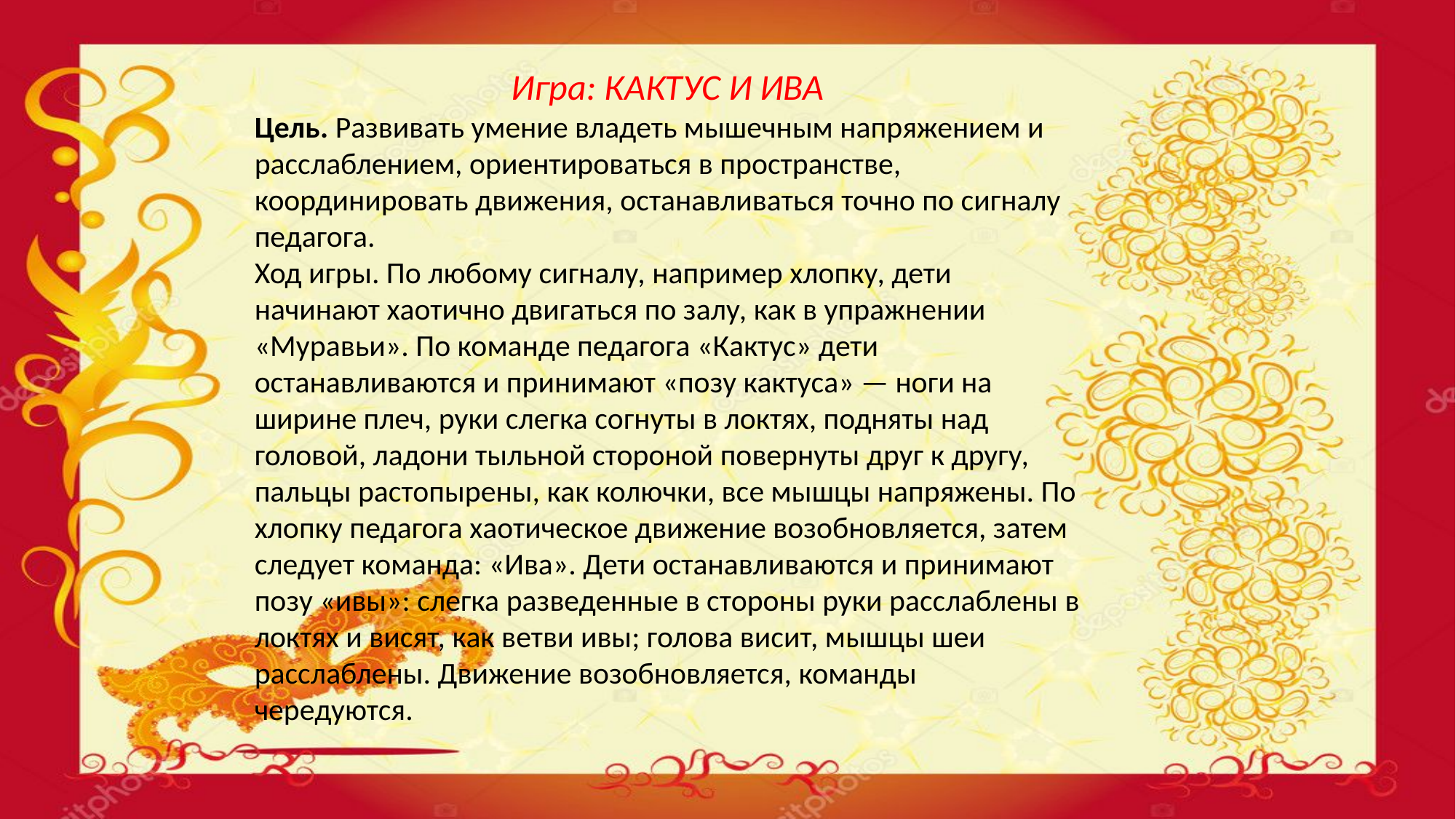

Игра: КАКТУС И ИВА
Цель. Развивать умение владеть мышечным напряжением и расслаблением, ориентироваться в пространстве, координировать движения, останавливаться точно по сигналу педагога.
Ход игры. По любому сигналу, например хлопку, дети начинают хаотично двигаться по залу, как в упражнении «Муравьи». По команде педагога «Кактус» дети останавливаются и принимают «позу кактуса» — ноги на ширине плеч, руки слегка согнуты в локтях, подняты над головой, ладони тыльной стороной повернуты друг к другу, пальцы растопырены, как колючки, все мышцы напряжены. По хлопку педагога хаотическое движение возобновляется, затем следует команда: «Ива». Дети останавливаются и принимают позу «ивы»: слегка разведенные в стороны руки расслаблены в локтях и висят, как ветви ивы; голова висит, мышцы шеи расслаблены. Движение возобновляется, команды чередуются.